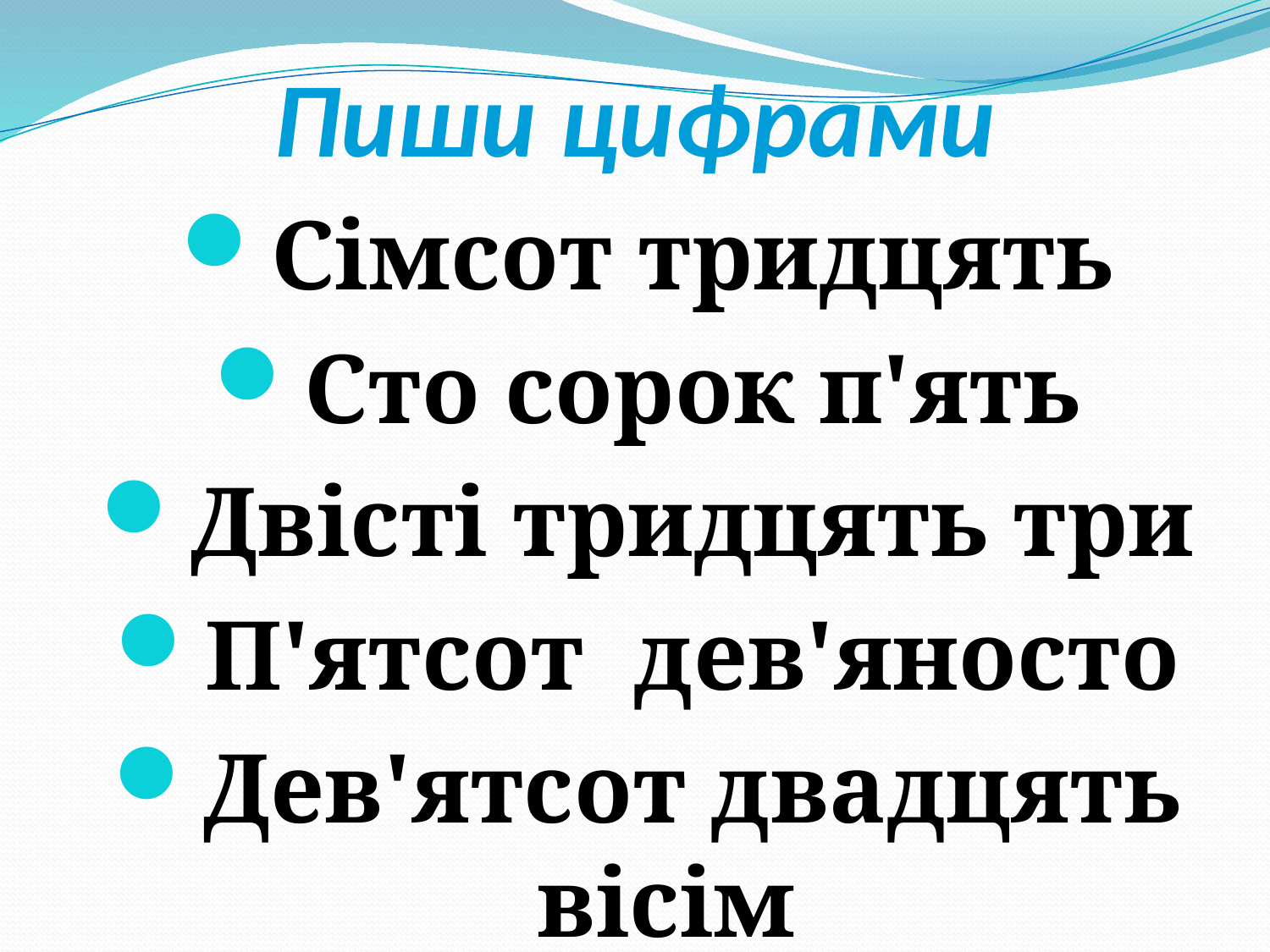

# Пиши цифрами
Сімсот тридцять
Сто сорок п'ять
Двісті тридцять три
П'ятсот  дев'яносто
Дев'ятсот двадцять вісім